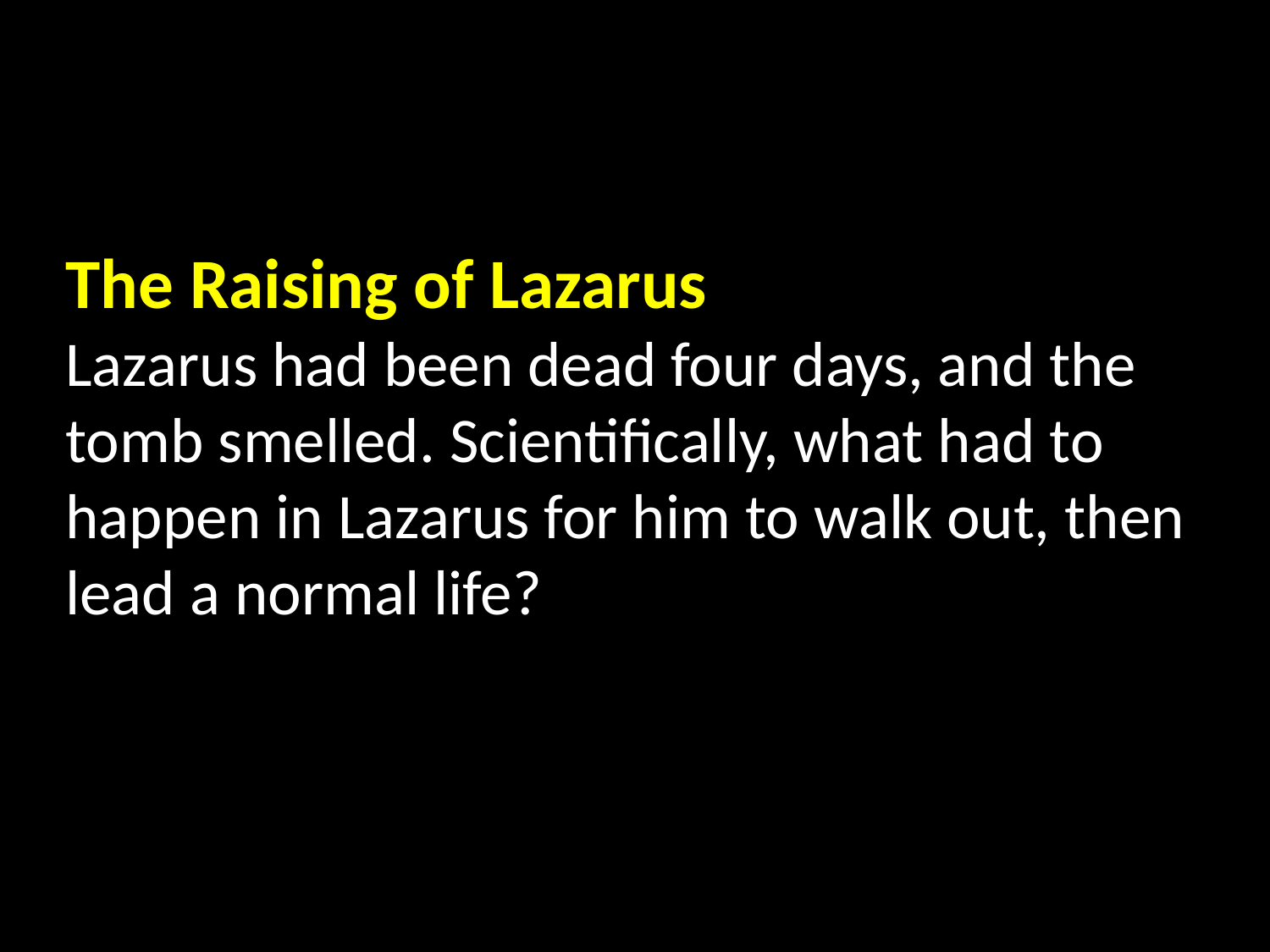

# The Raising of Lazarus Lazarus had been dead four days, and the tomb smelled. Scientifically, what had to happen in Lazarus for him to walk out, then lead a normal life?